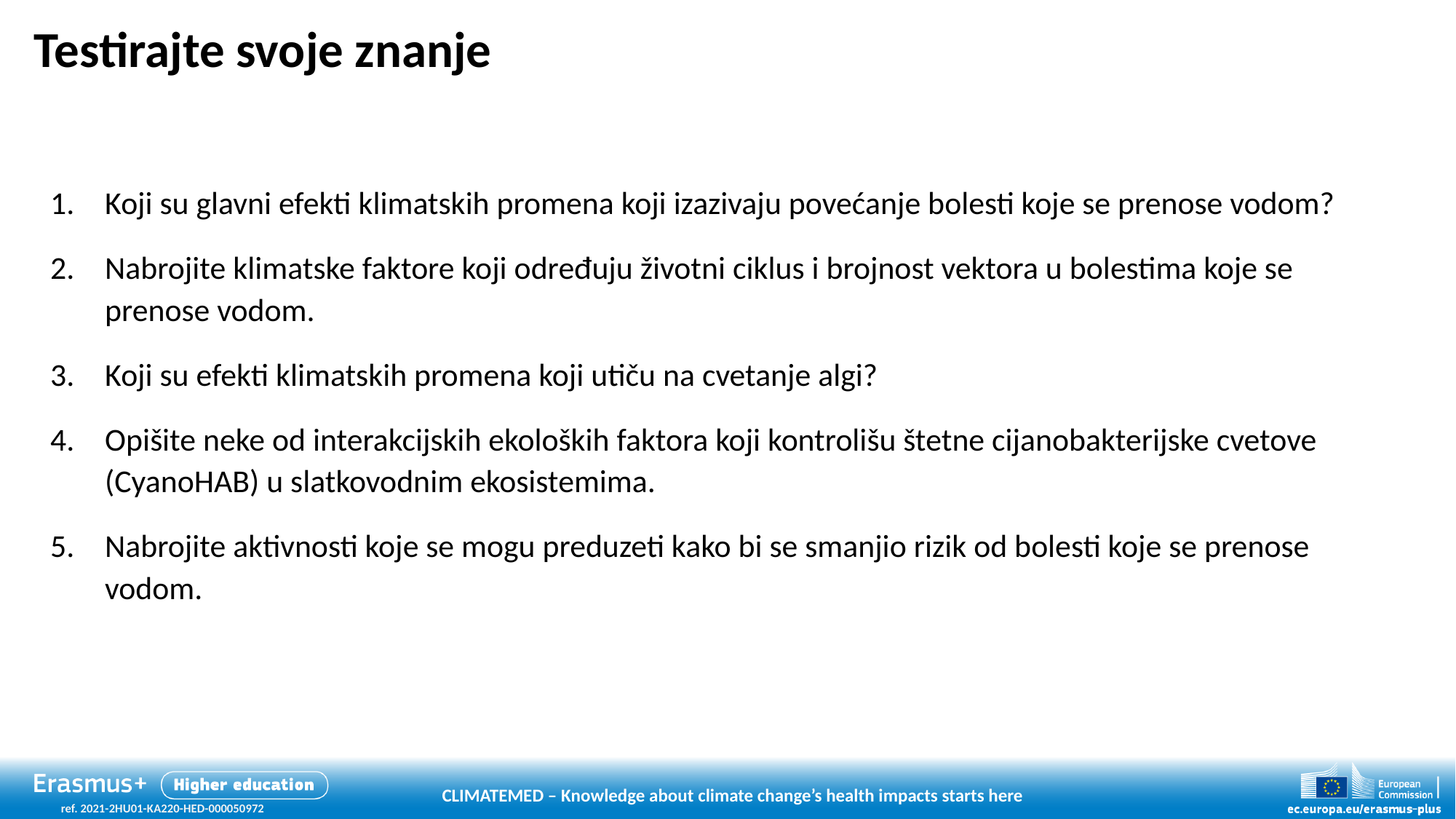

# Testirajte svoje znanje

Koji su glavni efekti klimatskih promena koji izazivaju povećanje bolesti koje se prenose vodom?
Nabrojite klimatske faktore koji određuju životni ciklus i brojnost vektora u bolestima koje se prenose vodom.
Koji su efekti klimatskih promena koji utiču na cvetanje algi?
Opišite neke od interakcijskih ekoloških faktora koji kontrolišu štetne cijanobakterijske cvetove (CyanoHAB) u slatkovodnim ekosistemima.
Nabrojite aktivnosti koje se mogu preduzeti kako bi se smanjio rizik od bolesti koje se prenose vodom.